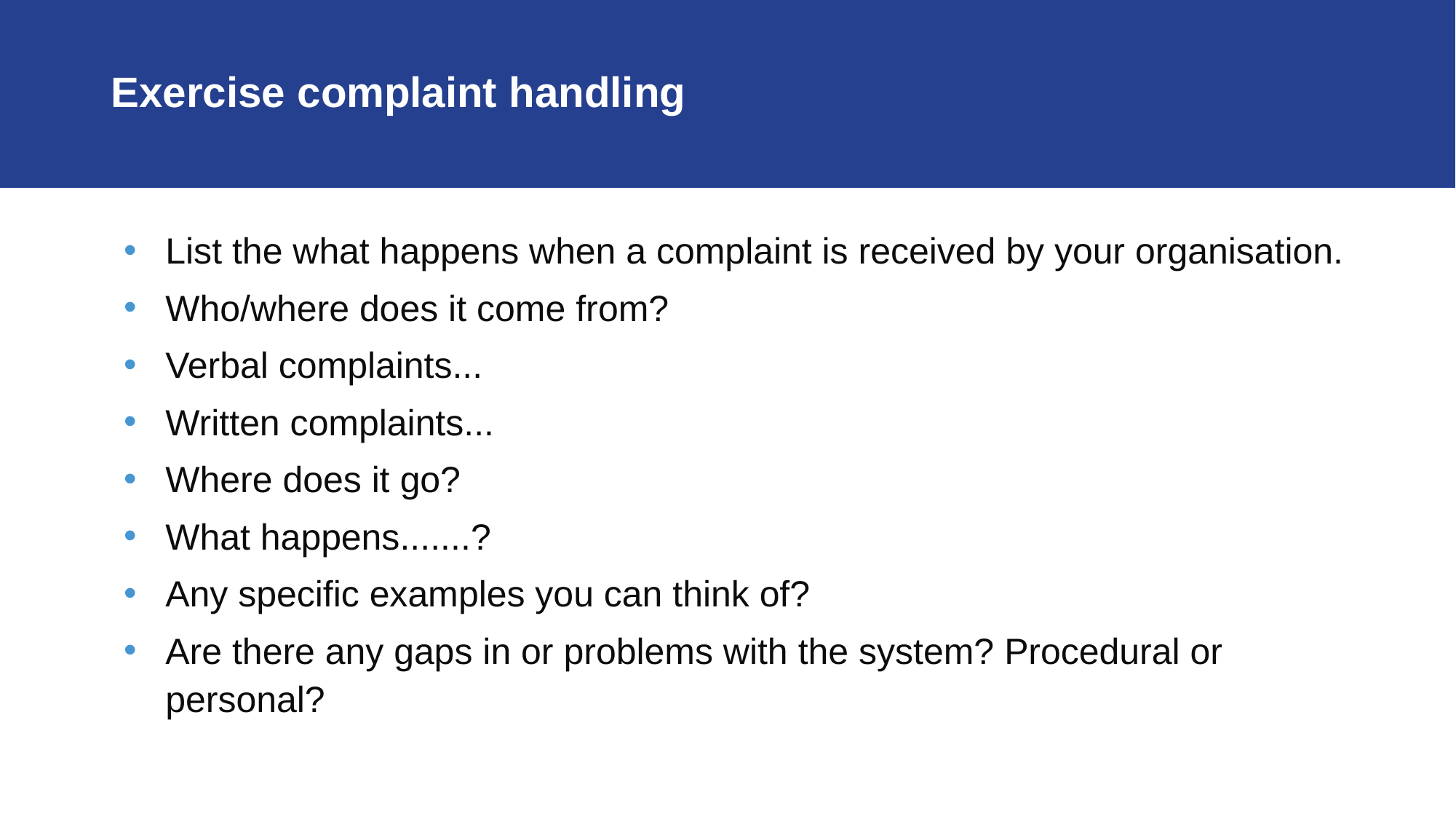

# Exercise complaint handling
List the what happens when a complaint is received by your organisation.
Who/where does it come from?
Verbal complaints...
Written complaints...
Where does it go?
What happens.......?
Any specific examples you can think of?
Are there any gaps in or problems with the system? Procedural or personal?